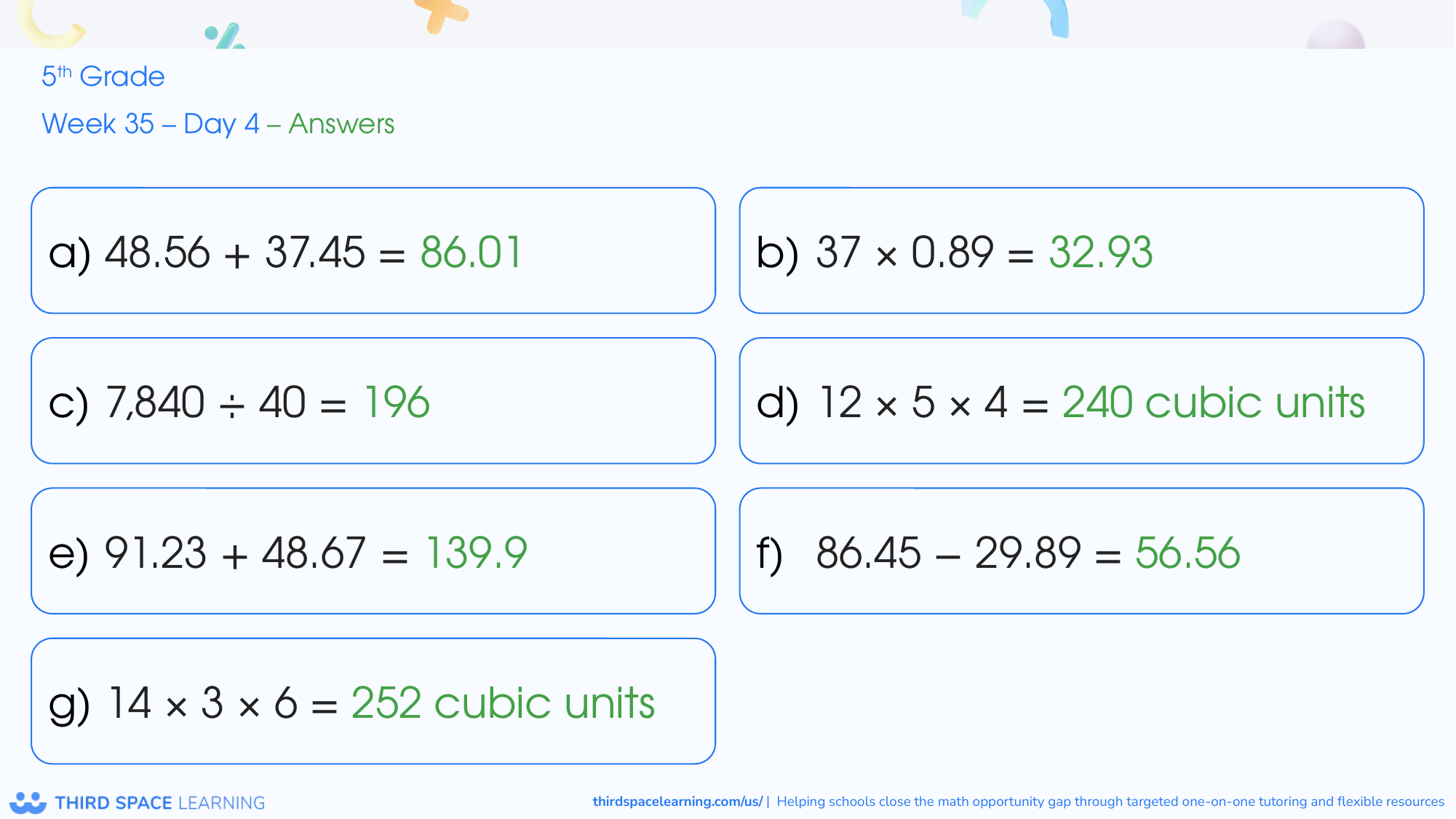

5th Grade
Week 35 – Day 4 – Answers
48.56 + 37.45 = 86.01
37 × 0.89 = 32.93
7,840 ÷ 40 = 196
12 × 5 × 4 = 240 cubic units
91.23 + 48.67 = 139.9
86.45 − 29.89 = 56.56
14 × 3 × 6 = 252 cubic units